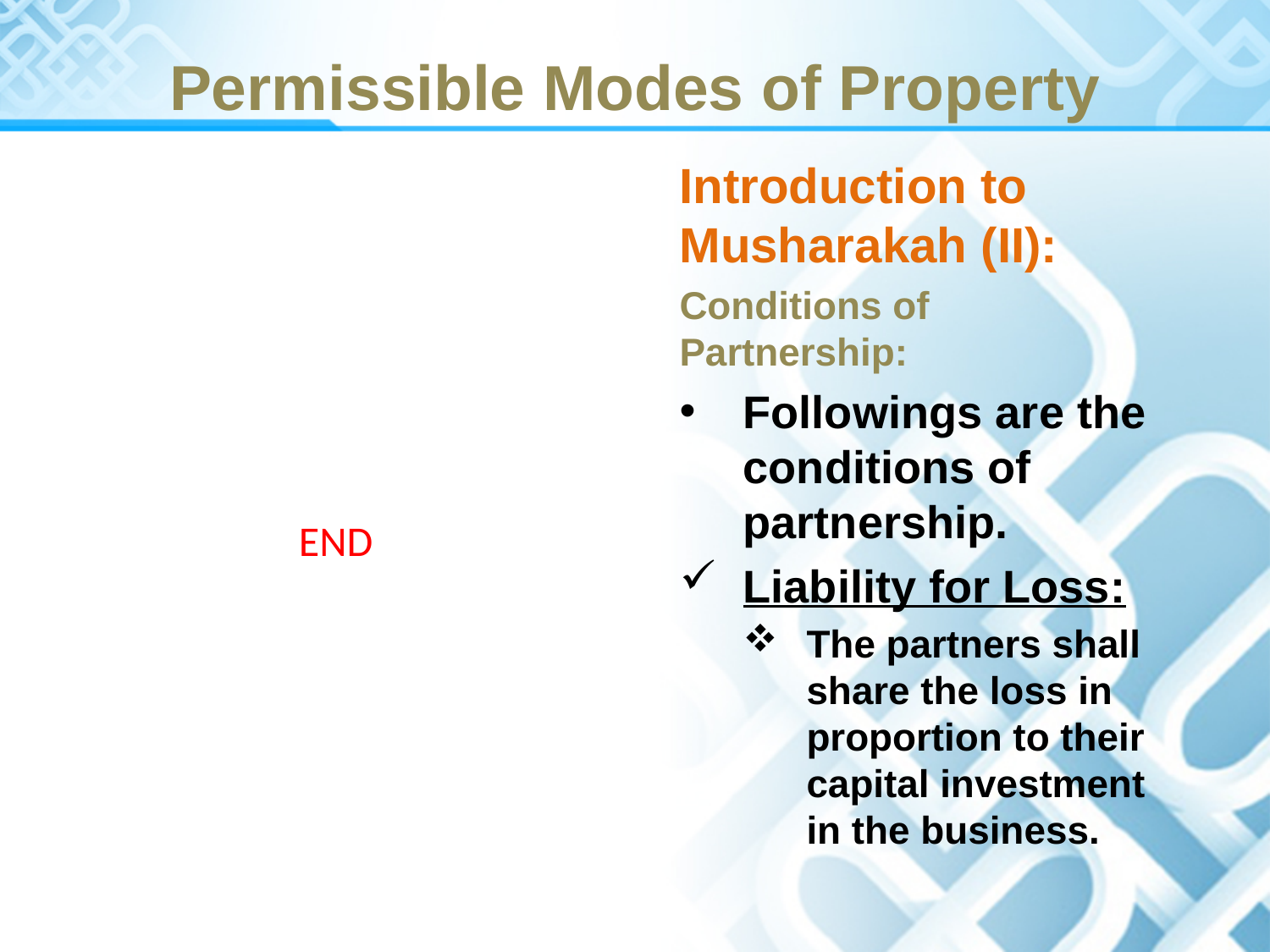

Permissible Modes of Property
Introduction to Musharakah (II):
Conditions of Partnership:
Followings are the conditions of partnership.
Liability for Loss:
The partners shall share the loss in proportion to their capital investment in the business.
END